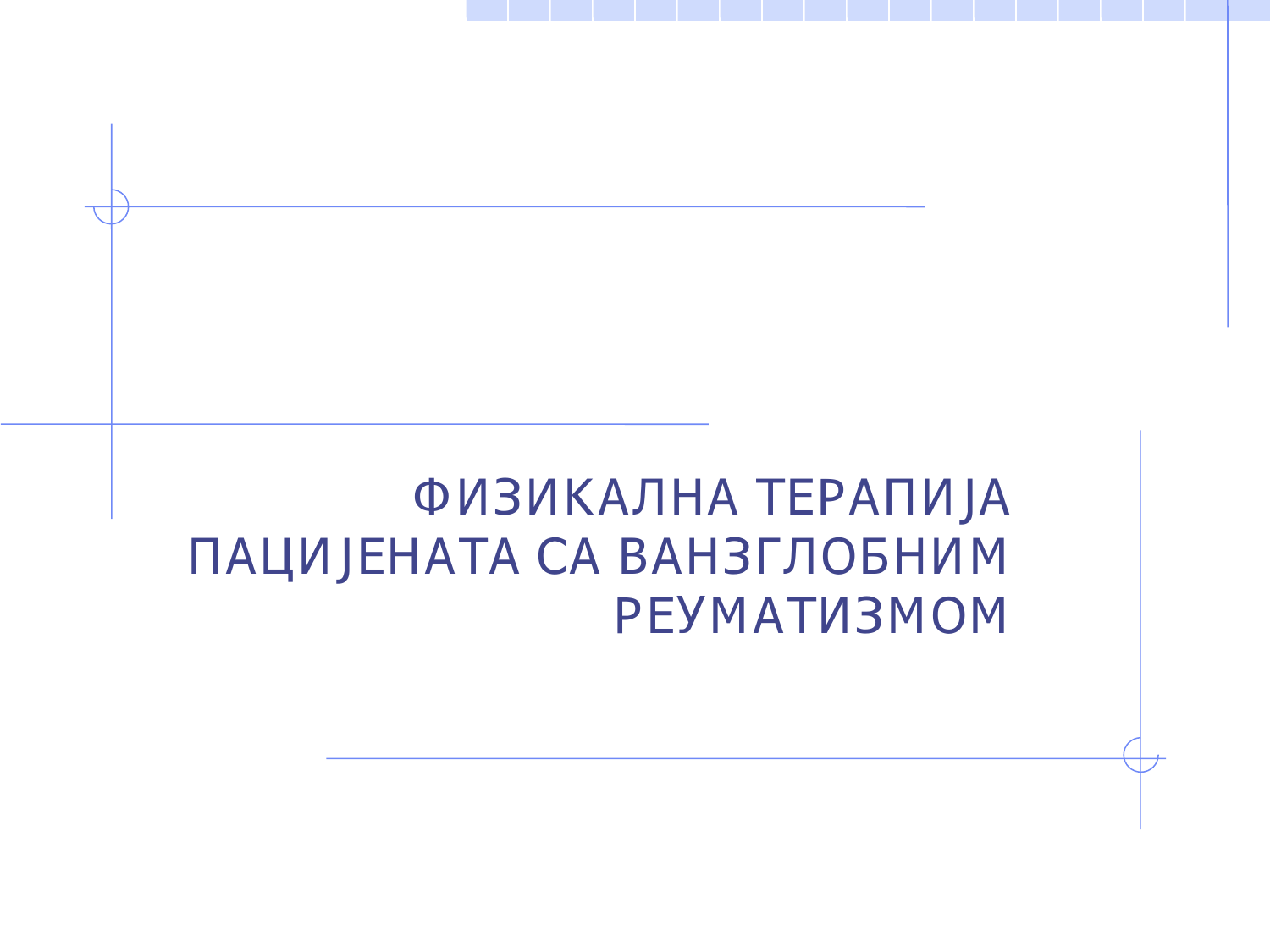

#
ФИЗИКАЛНА ТЕРАПИЈА ПАЦИЈЕНАТА СА ВАНЗГЛОБНИМ РЕУМАТИЗМОМ